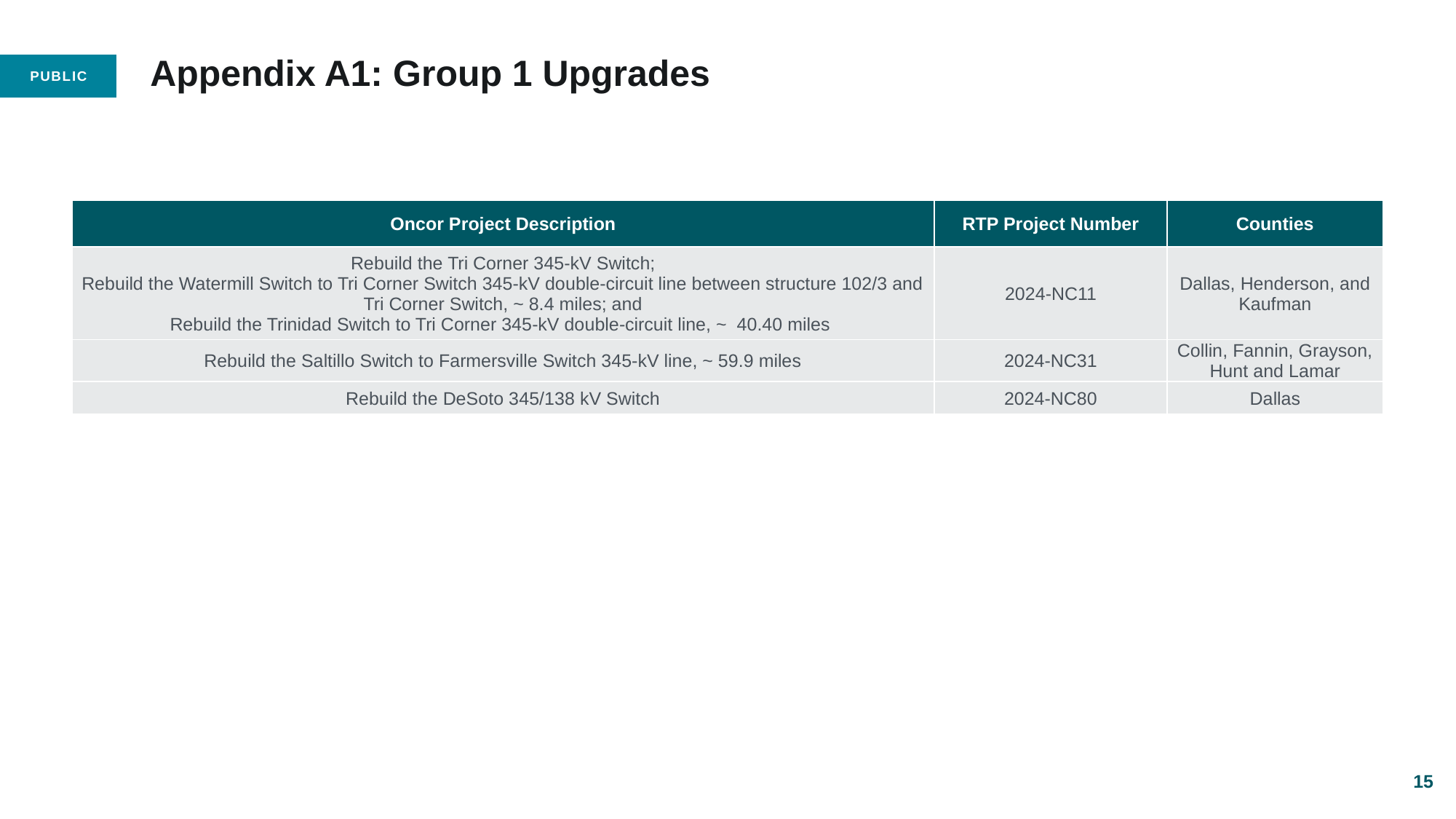

# Appendix A1: Group 1 Upgrades
| Oncor Project Description | RTP Project Number | Counties |
| --- | --- | --- |
| Rebuild the Tri Corner 345-kV Switch; Rebuild the Watermill Switch to Tri Corner Switch 345-kV double-circuit line between structure 102/3 and Tri Corner Switch, ~ 8.4 miles; and Rebuild the Trinidad Switch to Tri Corner 345-kV double-circuit line, ~ 40.40 miles | 2024-NC11 | Dallas, Henderson, and Kaufman |
| Rebuild the Saltillo Switch to Farmersville Switch 345-kV line, ~ 59.9 miles | 2024-NC31 | Collin, Fannin, Grayson, Hunt and Lamar |
| Rebuild the DeSoto 345/138 kV Switch | 2024-NC80 | Dallas |
15